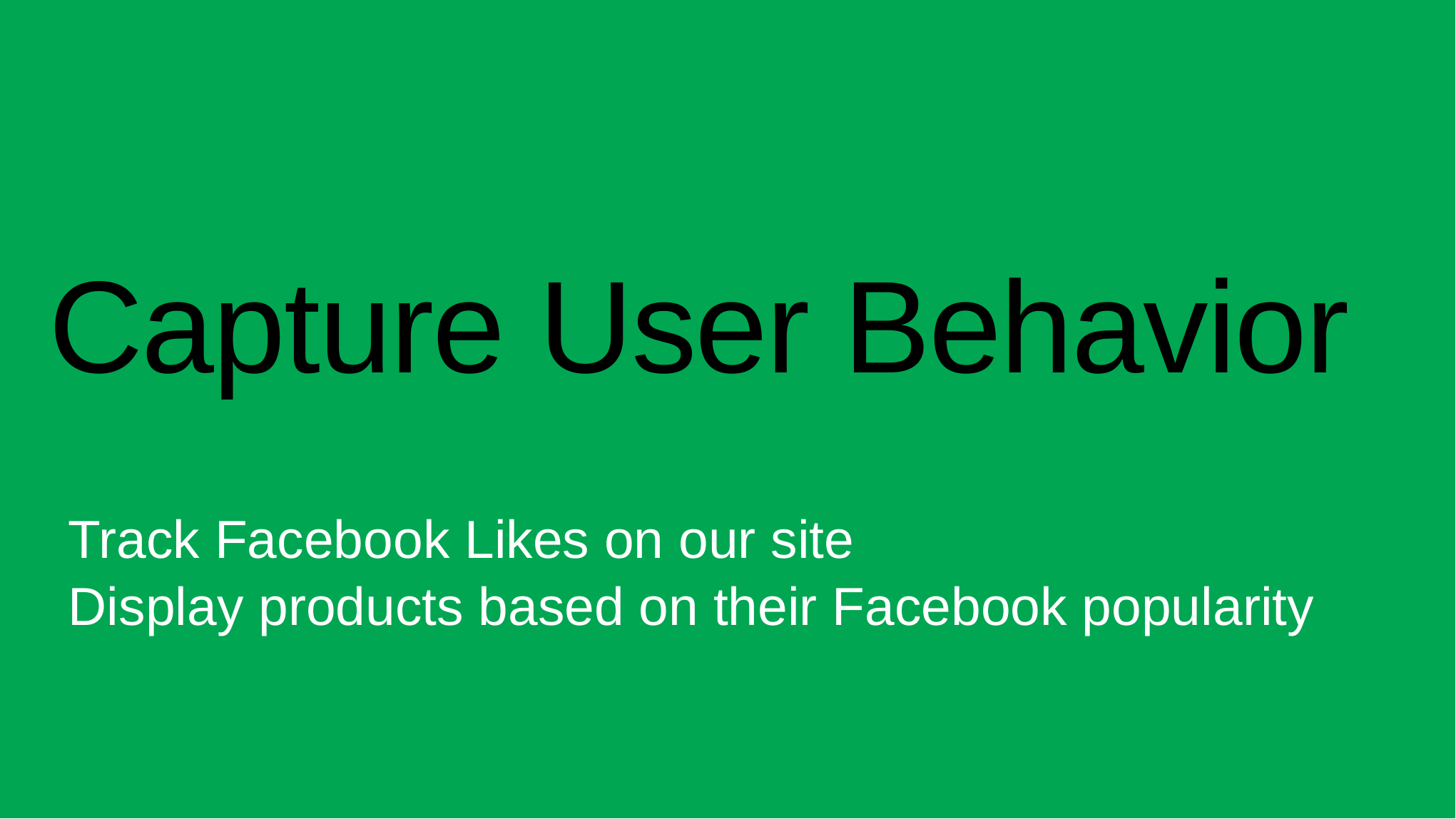

# Capture User Behavior
Track Facebook Likes on our site
Display products based on their Facebook popularity